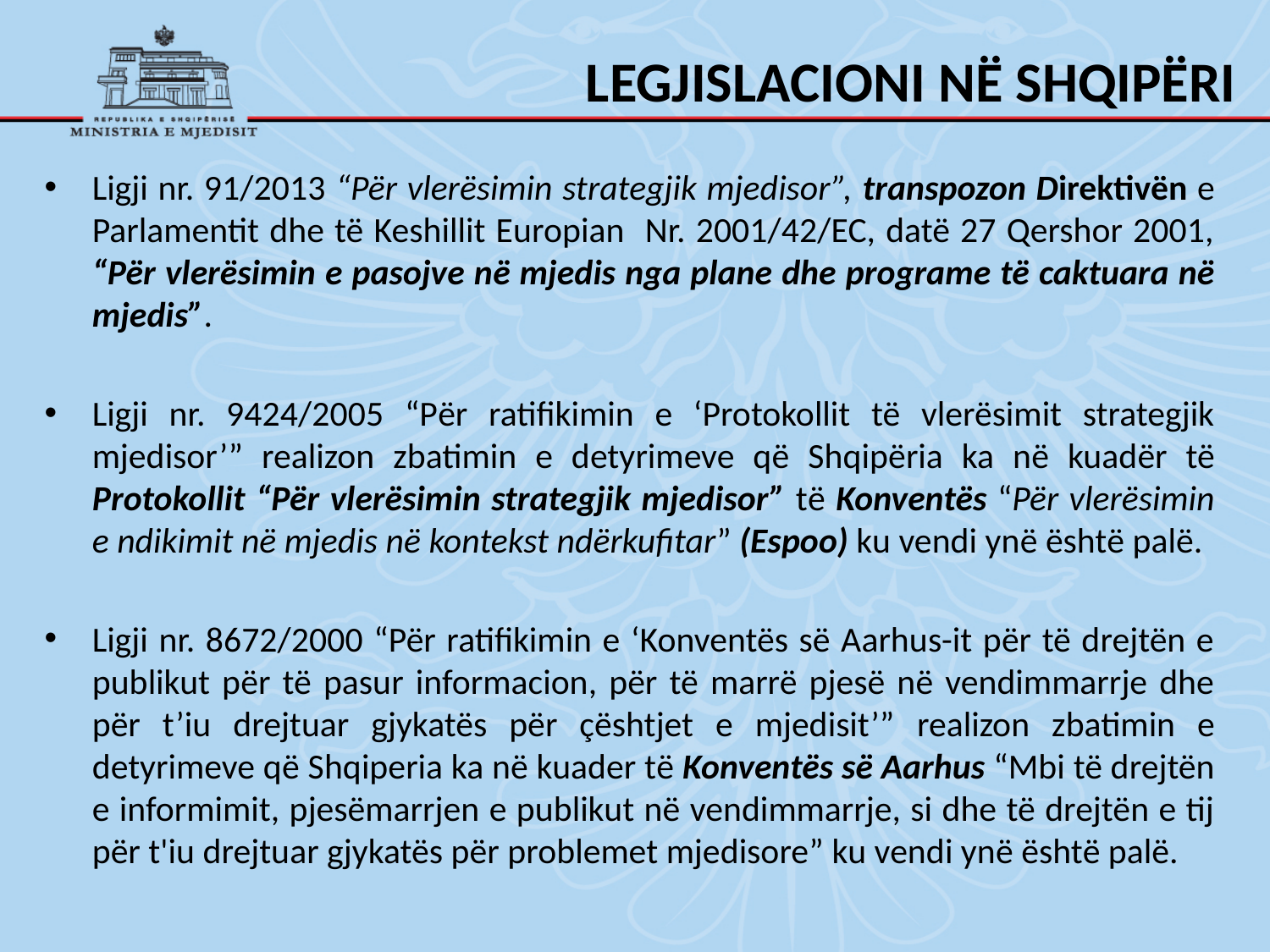

# LEGJISLACIONI NË SHQIPËRI
Ligji nr. 91/2013 “Për vlerësimin strategjik mjedisor”, transpozon Direktivën e Parlamentit dhe të Keshillit Europian  Nr. 2001/42/EC, datë 27 Qershor 2001, “Për vlerësimin e pasojve në mjedis nga plane dhe programe të caktuara në mjedis”.

Ligji nr. 9424/2005 “Për ratifikimin e ‘Protokollit të vlerësimit strategjik mjedisor’” realizon zbatimin e detyrimeve që Shqipëria ka në kuadër të Protokollit “Për vlerësimin strategjik mjedisor” të Konventës “Për vlerësimin e ndikimit në mjedis në kontekst ndërkufitar” (Espoo) ku vendi ynë është palë.

Ligji nr. 8672/2000 “Për ratifikimin e ‘Konventës së Aarhus-it për të drejtën e publikut për të pasur informacion, për të marrë pjesë në vendimmarrje dhe për t’iu drejtuar gjykatës për çështjet e mjedisit’” realizon zbatimin e detyrimeve që Shqiperia ka në kuader të Konventës së Aarhus “Mbi të drejtën e informimit, pjesëmarrjen e publikut në vendimmarrje, si dhe të drejtën e tij për t'iu drejtuar gjykatës për problemet mjedisore” ku vendi ynë është palë.